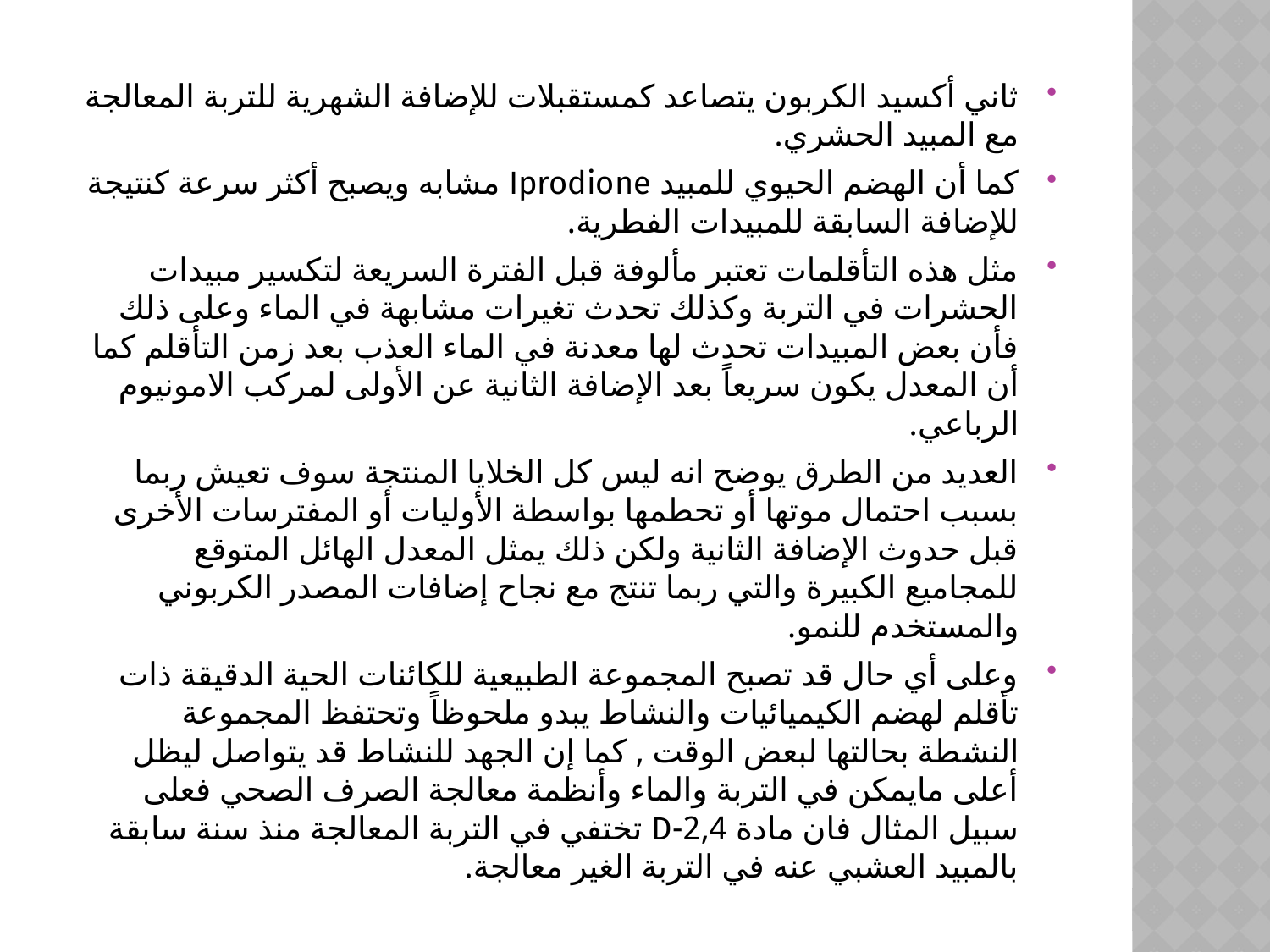

ثاني أكسيد الكربون يتصاعد كمستقبلات للإضافة الشهرية للتربة المعالجة مع المبيد الحشري.
كما أن الهضم الحيوي للمبيد Iprodione مشابه ويصبح أكثر سرعة كنتيجة للإضافة السابقة للمبيدات الفطرية.
مثل هذه التأقلمات تعتبر مألوفة قبل الفترة السريعة لتكسير مبيدات الحشرات في التربة وكذلك تحدث تغيرات مشابهة في الماء وعلى ذلك فأن بعض المبيدات تحدث لها معدنة في الماء العذب بعد زمن التأقلم كما أن المعدل يكون سريعاً بعد الإضافة الثانية عن الأولى لمركب الامونيوم الرباعي.
العديد من الطرق يوضح انه ليس كل الخلايا المنتجة سوف تعيش ربما بسبب احتمال موتها أو تحطمها بواسطة الأوليات أو المفترسات الأخرى قبل حدوث الإضافة الثانية ولكن ذلك يمثل المعدل الهائل المتوقع للمجاميع الكبيرة والتي ربما تنتج مع نجاح إضافات المصدر الكربوني والمستخدم للنمو.
وعلى أي حال قد تصبح المجموعة الطبيعية للكائنات الحية الدقيقة ذات تأقلم لهضم الكيميائيات والنشاط يبدو ملحوظاً وتحتفظ المجموعة النشطة بحالتها لبعض الوقت , كما إن الجهد للنشاط قد يتواصل ليظل أعلى مايمكن في التربة والماء وأنظمة معالجة الصرف الصحي فعلى سبيل المثال فان مادة 2,4-D تختفي في التربة المعالجة منذ سنة سابقة بالمبيد العشبي عنه في التربة الغير معالجة.